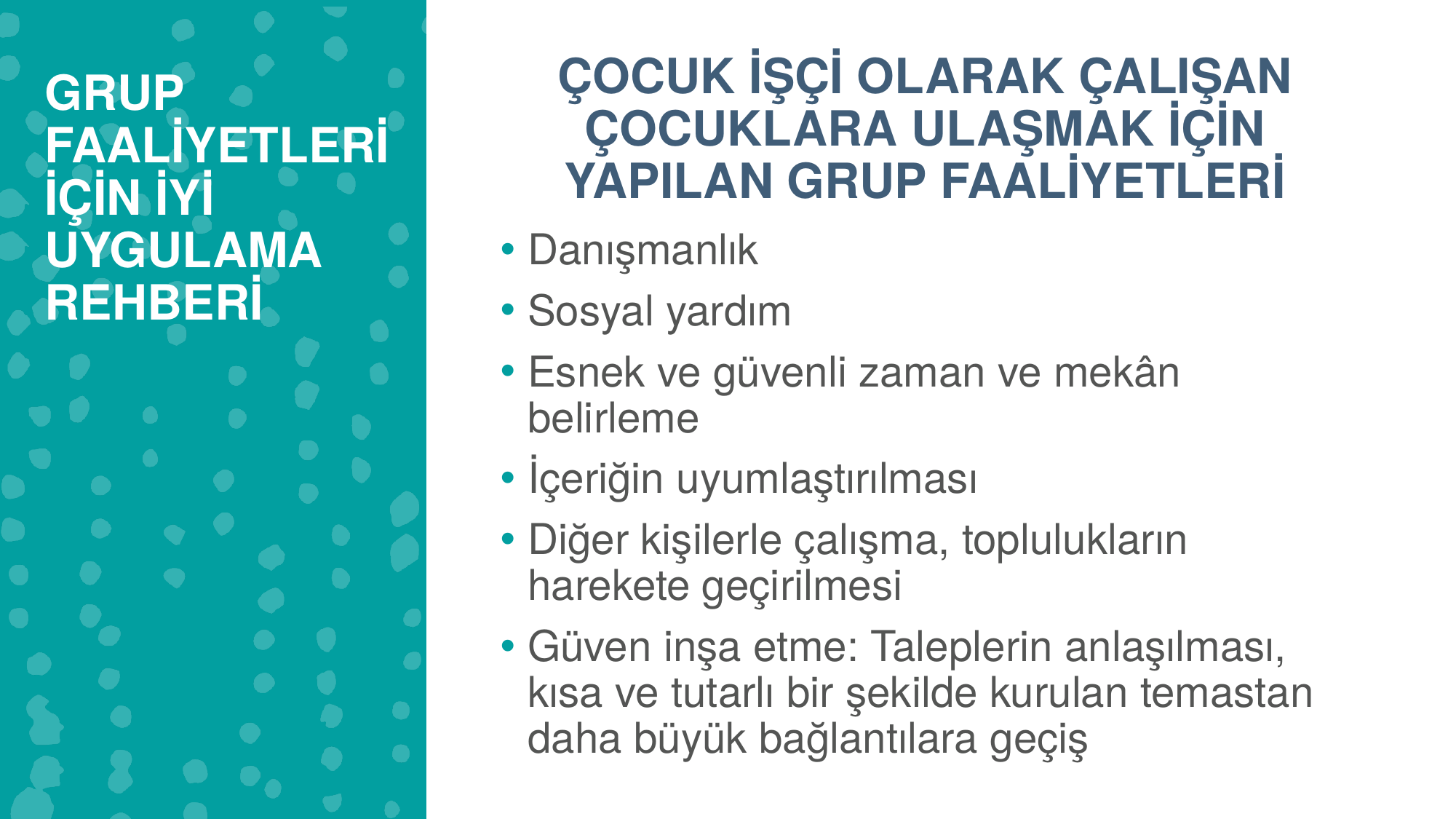

ÇOCUK İŞÇİ OLARAK ÇALIŞAN ÇOCUKLARA ULAŞMAK İÇİN YAPILAN GRUP FAALİYETLERİ
GRUP FAALİYETLERİ İÇİN İYİ UYGULAMA REHBERİ
Danışmanlık
Sosyal yardım
Esnek ve güvenli zaman ve mekân belirleme
İçeriğin uyumlaştırılması
Diğer kişilerle çalışma, toplulukların harekete geçirilmesi
Güven inşa etme: Taleplerin anlaşılması, kısa ve tutarlı bir şekilde kurulan temastan daha büyük bağlantılara geçiş